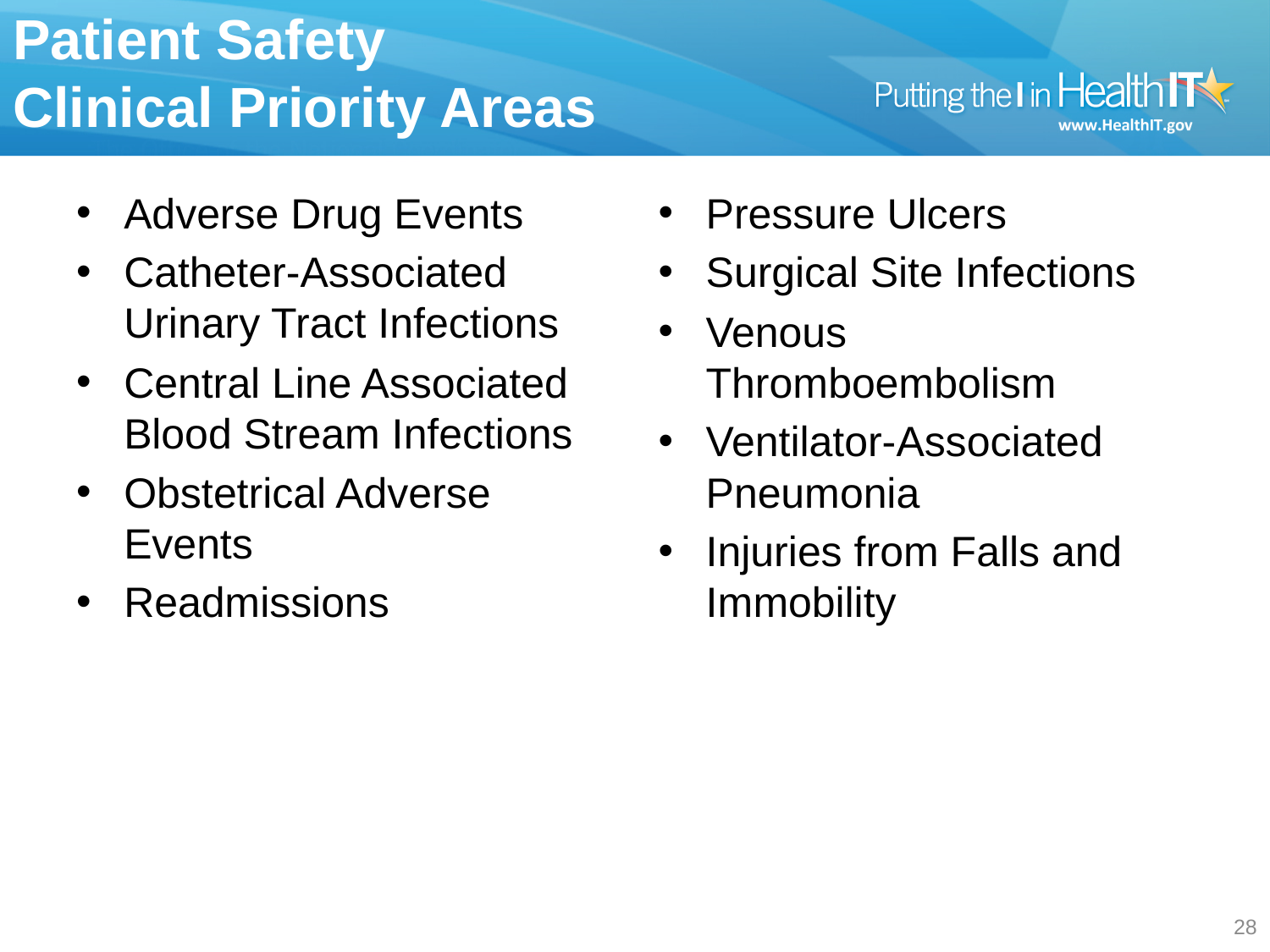

# Patient Safety Clinical Priority Areas
Adverse Drug Events
Catheter-Associated Urinary Tract Infections
Central Line Associated Blood Stream Infections
Obstetrical Adverse Events
Readmissions

Pressure Ulcers
Surgical Site Infections
Venous Thromboembolism
Ventilator-Associated Pneumonia
Injuries from Falls and Immobility
28